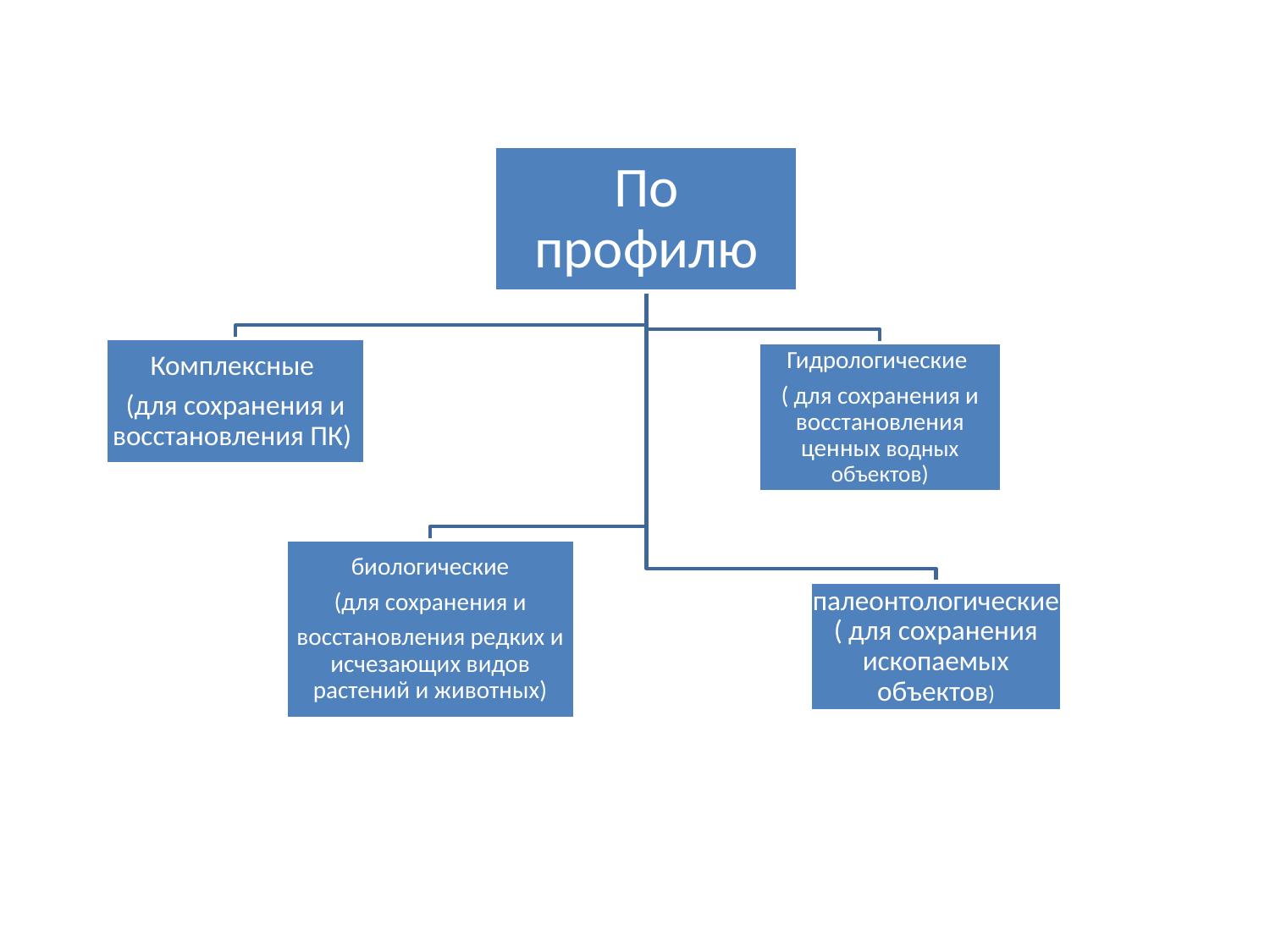

По профилю
Комплексные
(для сохранения и восстановления ПК)
биологические
(для сохранения и
восстановления редких и исчезающих видов растений и животных)
Гидрологические
( для сохранения и восстановления ценных водных объектов)
палеонтологические( для сохранения ископаемых объектов)